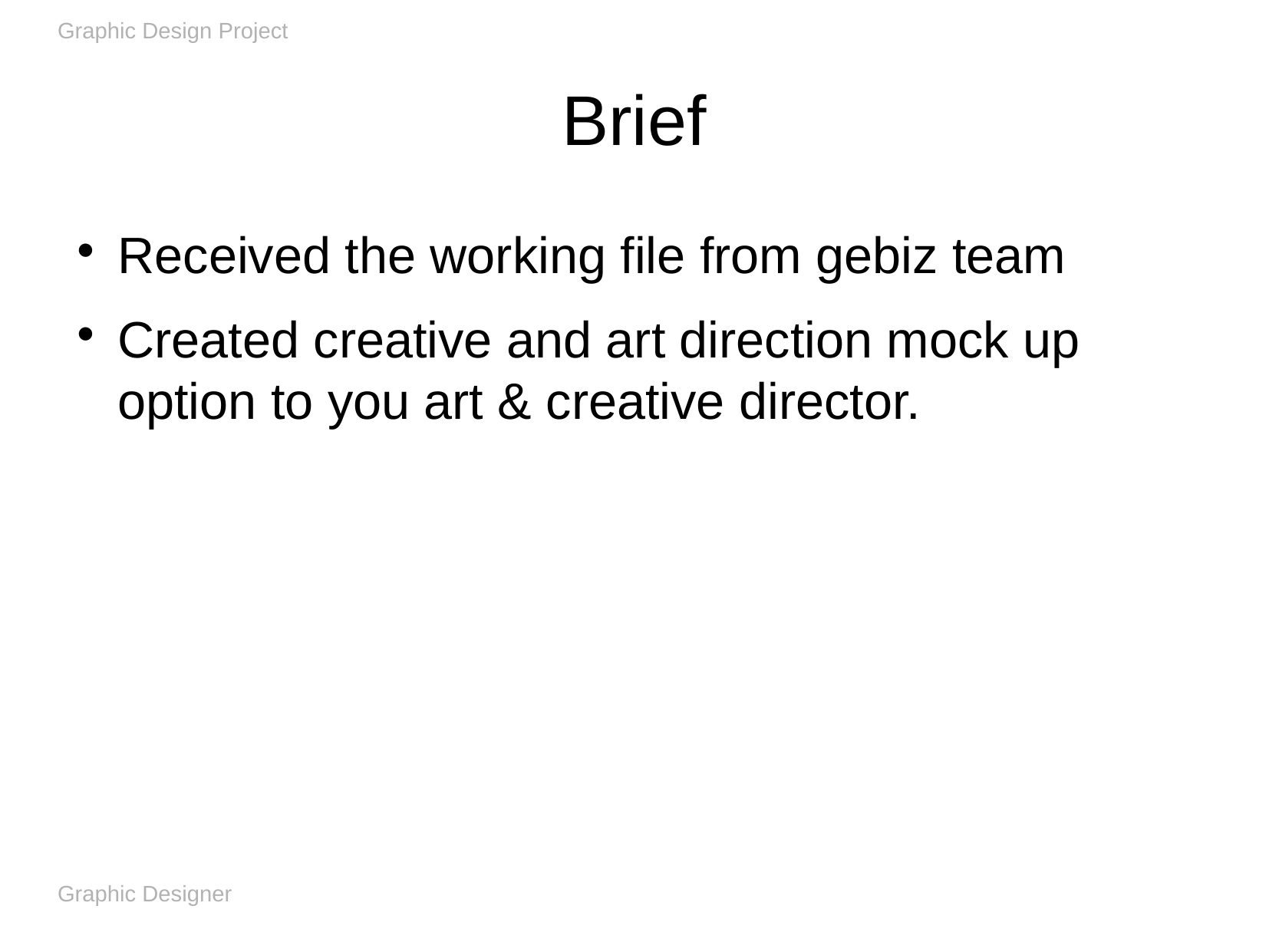

Graphic Design Project
Brief
Received the working file from gebiz team
Created creative and art direction mock up option to you art & creative director.

Graphic Designer